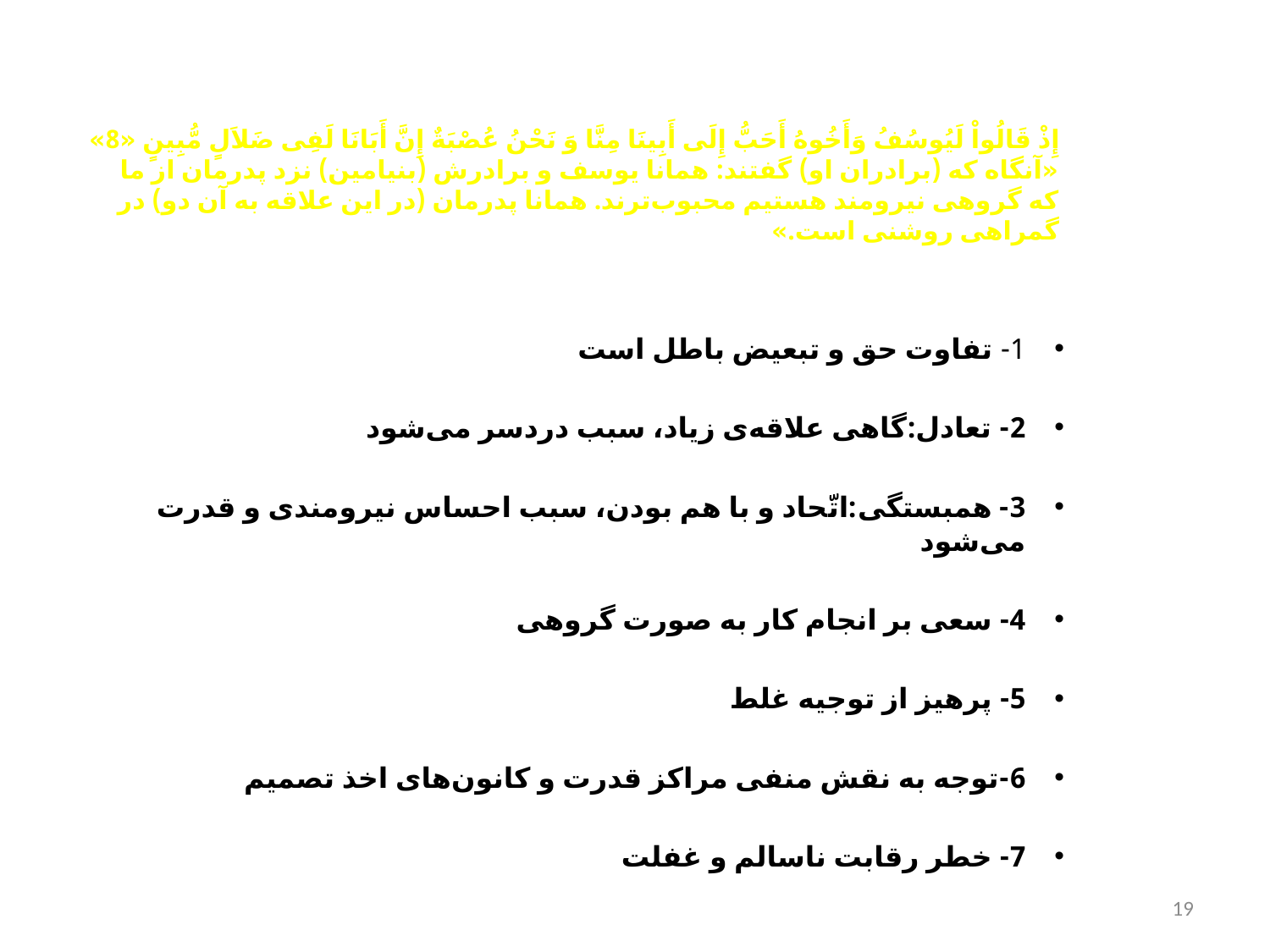

# إِذْ قَالُواْ لَیُوسُفُ وَأَخُوهُ أَحَبُّ إِلَی‌ أَبِینَا مِنَّا وَ نَحْنُ عُصْبَةٌ إِنَّ أَبَانَا لَفِی ضَلاَلٍ مُّبِینٍ «8» «آنگاه كه (برادران او) گفتند: همانا یوسف و برادرش (بنیامین) نزد پدرمان از ما كه گروهی نیرومند هستیم محبوب‌ترند. همانا پدرمان (در این علاقه به آن دو) در گمراهی روشنی است.»
1- تفاوت حق و تبعیض باطل است

2- تعادل:گاهی علاقه‌ی زیاد، سبب دردسر می‌شود

3- همبستگی:اتّحاد و با هم بودن، سبب احساس نیرومندی و قدرت می‌شود

4- سعی بر انجام کار به صورت گروهی

5- پرهیز از توجیه غلط

6-توجه به نقش منفی مراکز قدرت و کانون‌های اخذ تصمیم

7- خطر رقابت ناسالم و غفلت
19